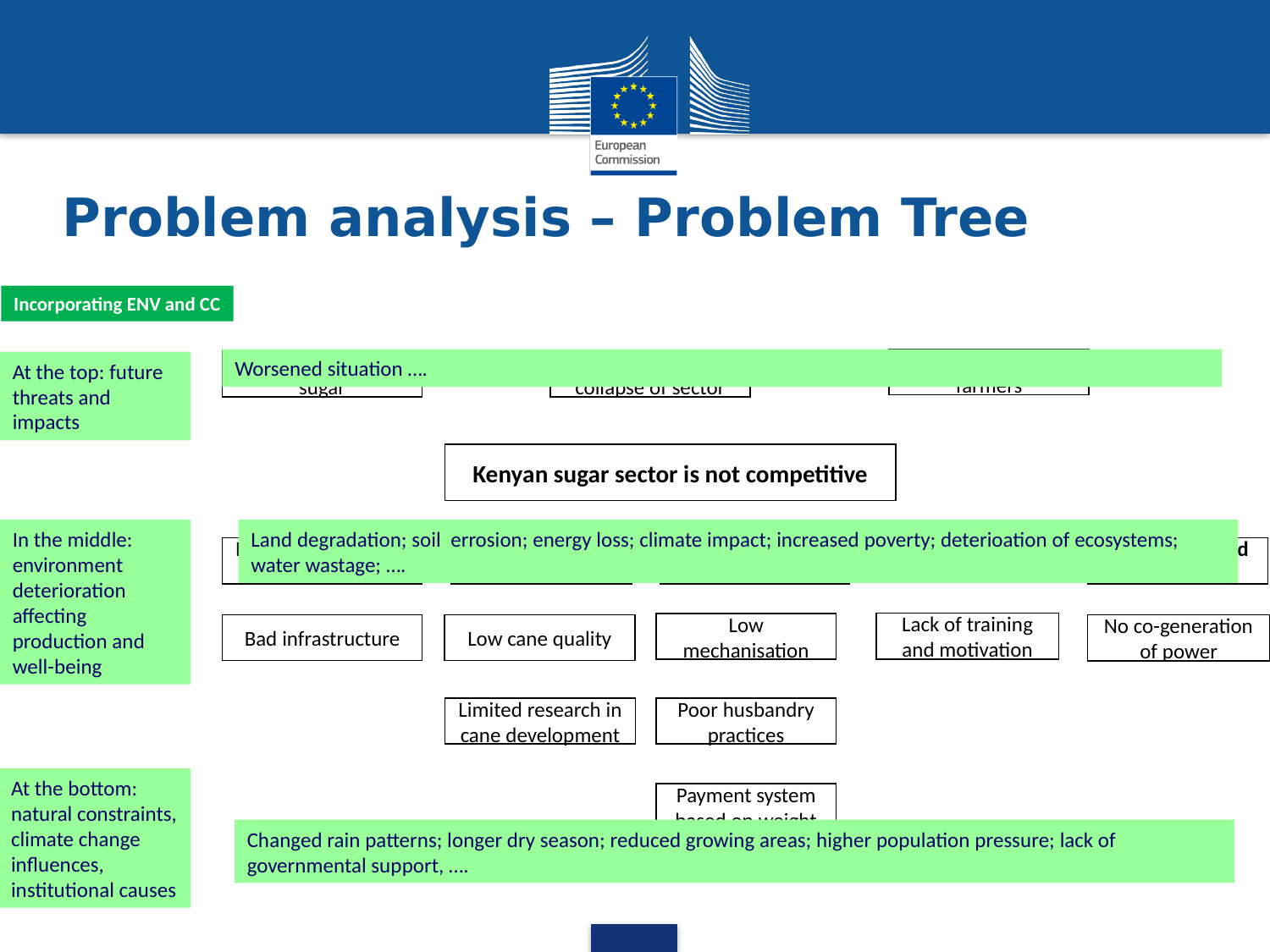

# Problem analysis – Problem Tree

Incorporating ENV and CC
Worsened situation ….
Fragile livelihood of farmers
Threatening collapse of sector
Costly import of sugar
At the top: future threats and impacts
Kenyan sugar sector is not competitive
Land degradation; soil  errosion; energy loss; climate impact; increased poverty; deterioation of ecosystems; water wastage; ….
In the middle: environment deterioration affecting  production and well-being
High transportation costs; loss of cane
Low yields, low quality
State owned sugar mills inefficient
Organisations are weak
No valuable add on benefits
Lack of training and motivation
Low mechanisation
Low cane quality
Bad infrastructure
No co-generation of power
Limited research in cane development
Poor husbandry practices
At the bottom: natural constraints, climate change influences, institutional causes
Payment system based on weight
Changed rain patterns; longer dry season; reduced growing areas; higher population pressure; lack of governmental support, ….